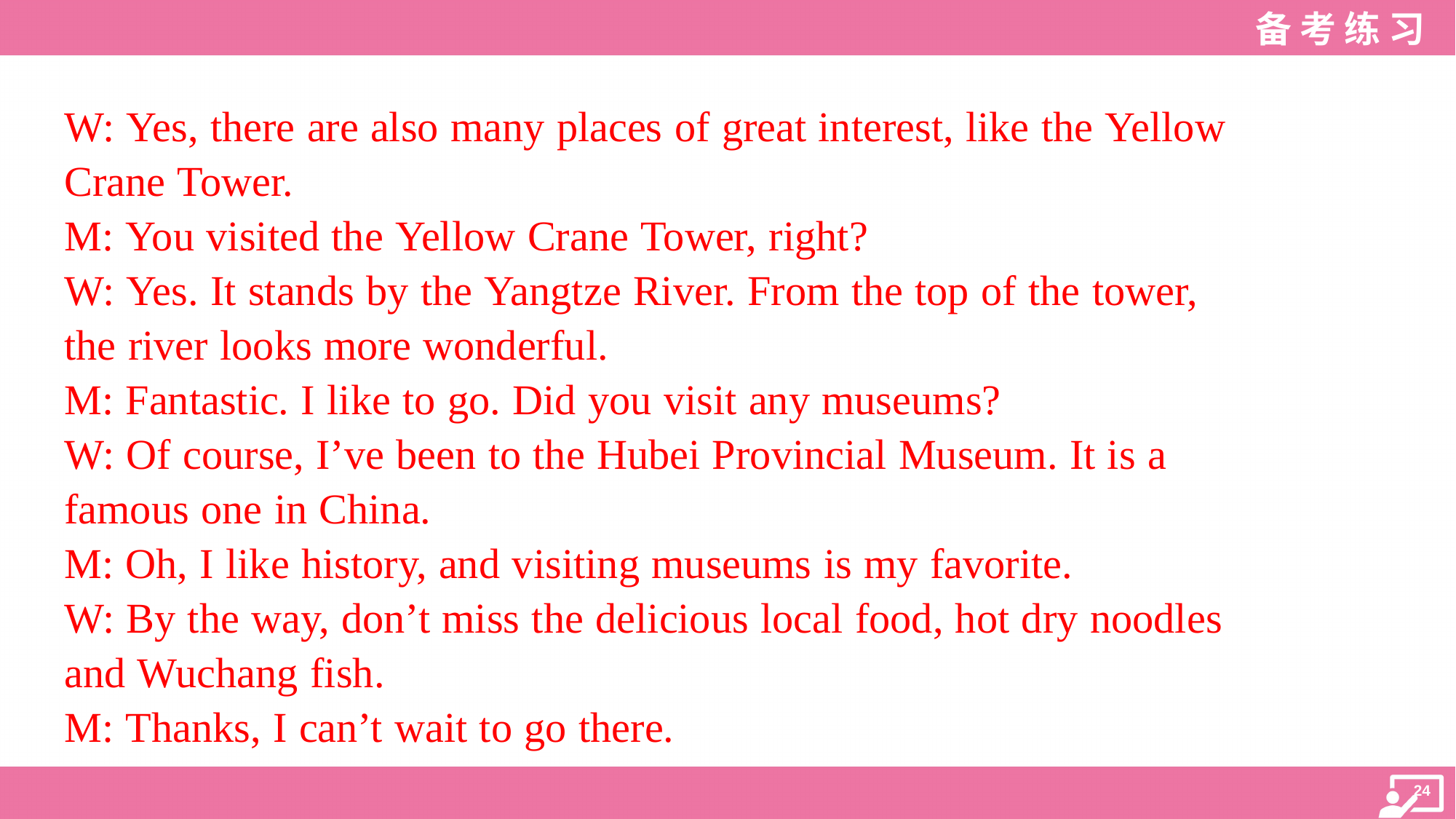

W: Yes, there are also many places of great interest, like the Yellow
Crane Tower.
M: You visited the Yellow Crane Tower, right?
W: Yes. It stands by the Yangtze River. From the top of the tower,
the river looks more wonderful.
M: Fantastic. I like to go. Did you visit any museums?
W: Of course, I’ve been to the Hubei Provincial Museum. It is a
famous one in China.
M: Oh, I like history, and visiting museums is my favorite.
W: By the way, don’t miss the delicious local food, hot dry noodles
and Wuchang fish.
M: Thanks, I can’t wait to go there.